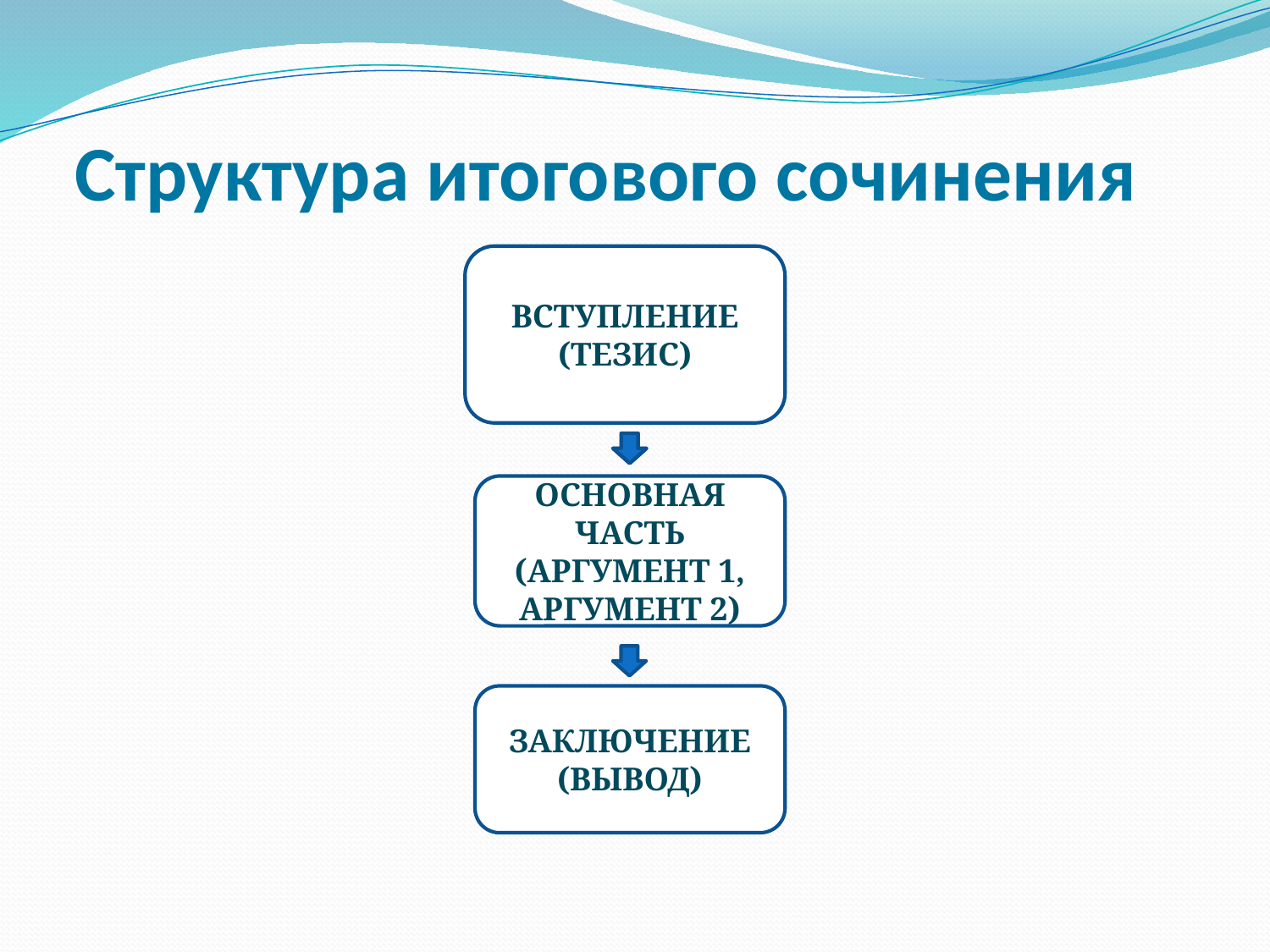

# Структура итогового сочинения

ВСТУПЛЕНИЕ
(ТЕЗИС)

ОСНОВНАЯ ЧАСТЬ
(АРГУМЕНТ 1, АРГУМЕНТ 2)

ЗАКЛЮЧЕНИЕ
(ВЫВОД)